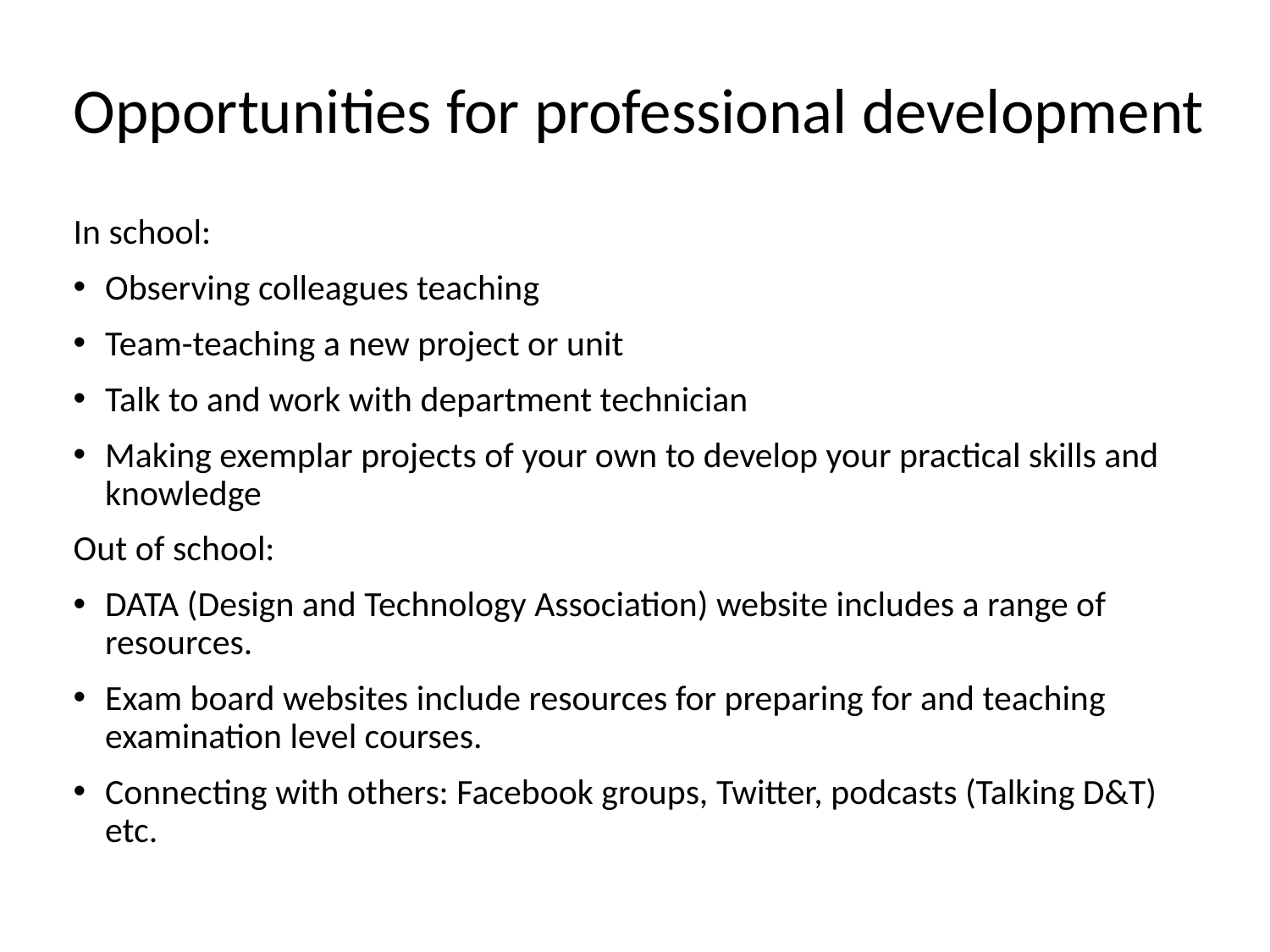

# Opportunities for professional development
In school:
Observing colleagues teaching
Team-teaching a new project or unit
Talk to and work with department technician
Making exemplar projects of your own to develop your practical skills and knowledge
Out of school:
DATA (Design and Technology Association) website includes a range of resources.
Exam board websites include resources for preparing for and teaching examination level courses.
Connecting with others: Facebook groups, Twitter, podcasts (Talking D&T) etc.